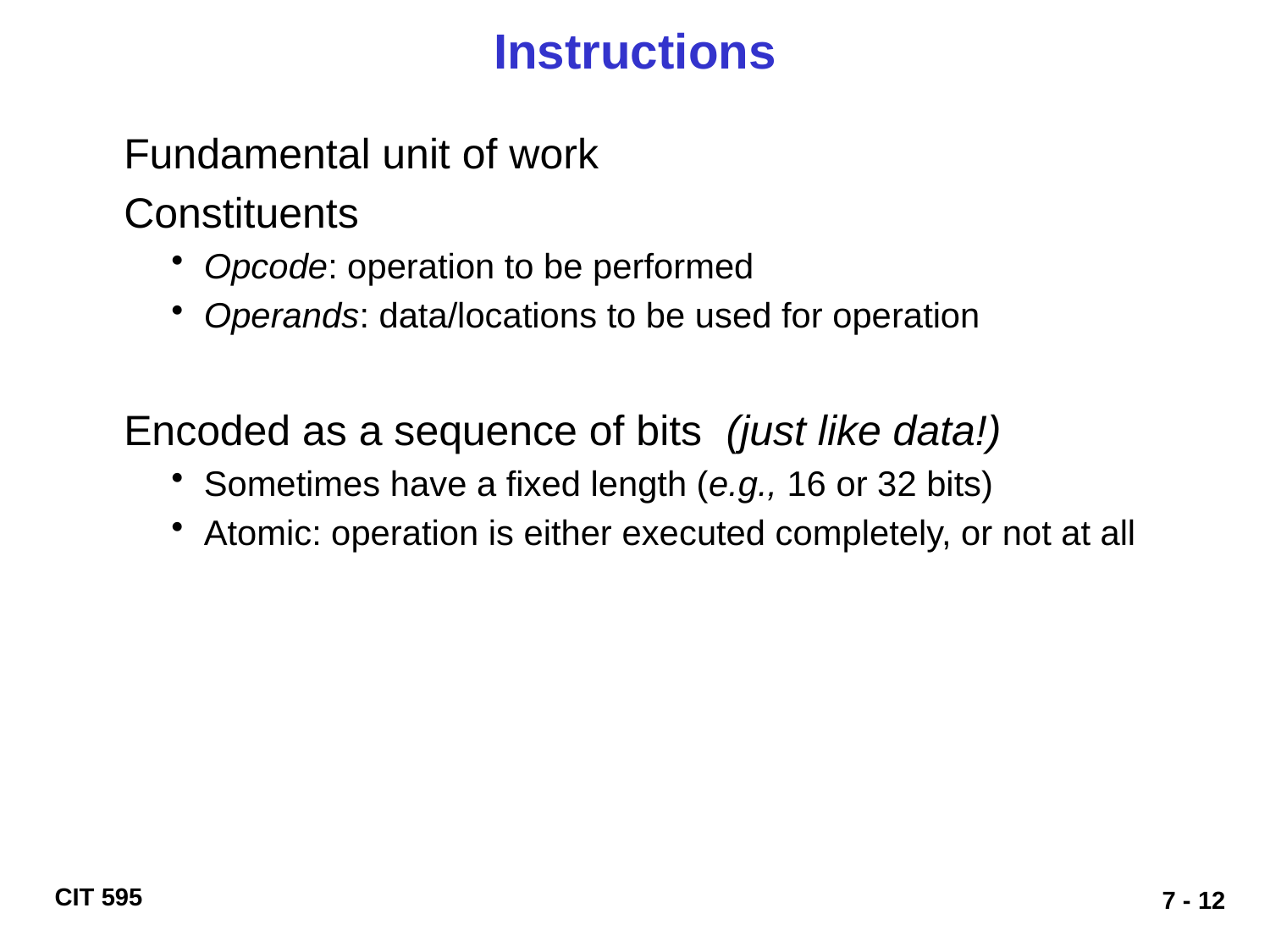

# Instructions
Fundamental unit of work
Constituents
Opcode: operation to be performed
Operands: data/locations to be used for operation

Encoded as a sequence of bits  (just like data!)
Sometimes have a fixed length (e.g., 16 or 32 bits)
Atomic: operation is either executed completely, or not at all

7 - 12